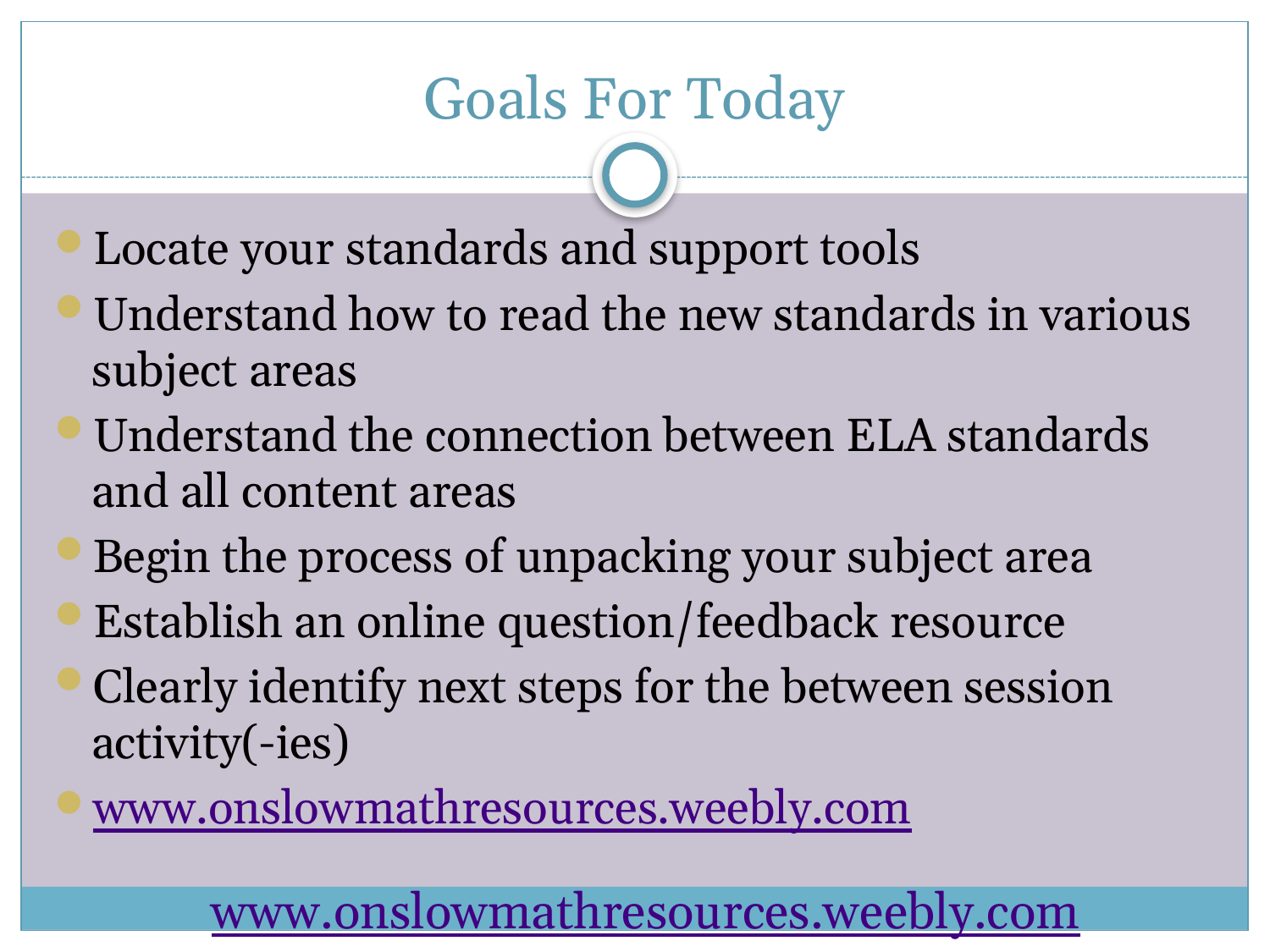

# Goals For Today
Locate your standards and support tools
Understand how to read the new standards in various subject areas
Understand the connection between ELA standards and all content areas
Begin the process of unpacking your subject area
Establish an online question/feedback resource
Clearly identify next steps for the between session activity(-ies)
www.onslowmathresources.weebly.com

www.onslowmathresources.weebly.com